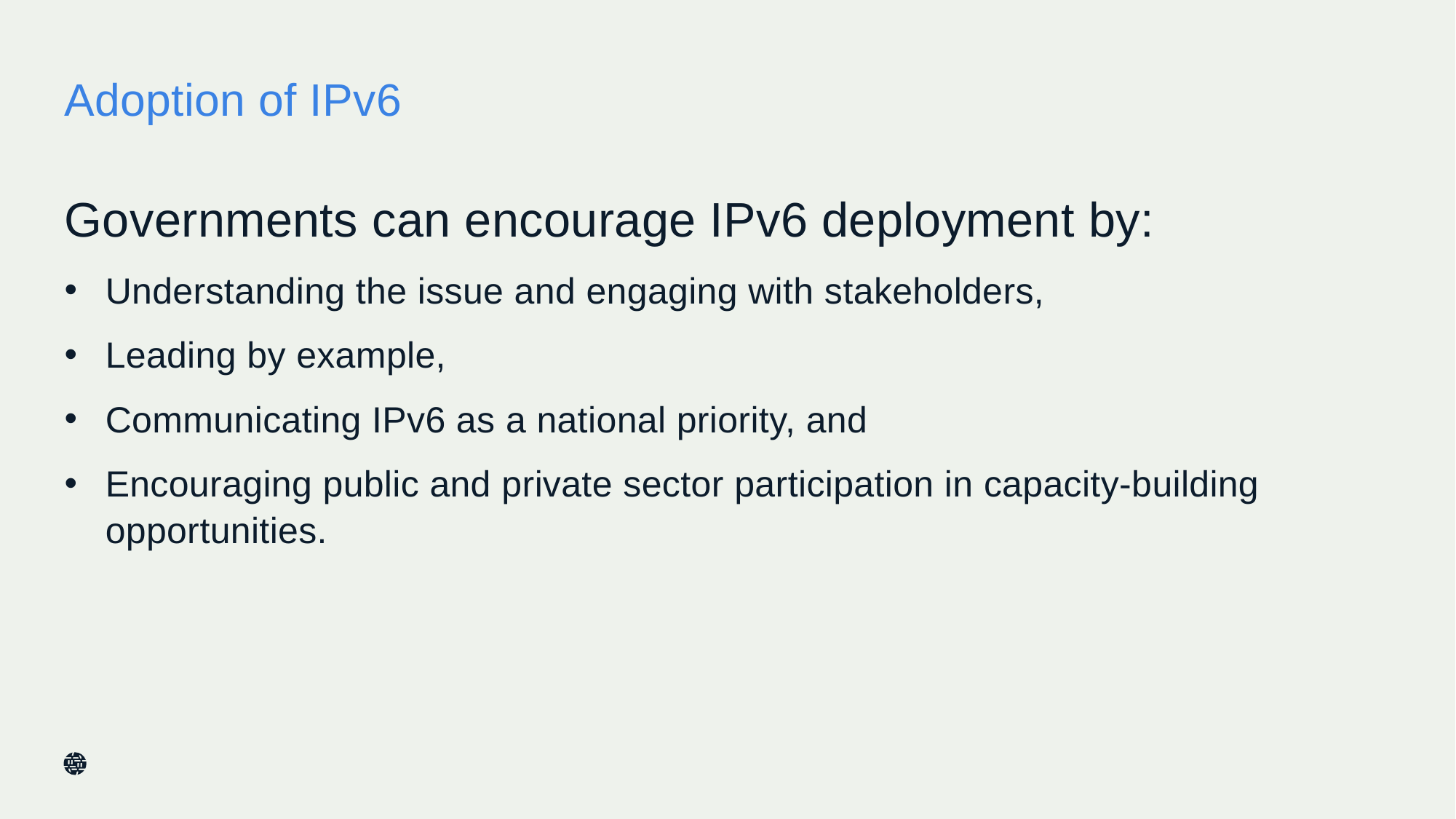

# Adoption of IPv6
Governments can encourage IPv6 deployment by:
Understanding the issue and engaging with stakeholders,
Leading by example,
Communicating IPv6 as a national priority, and
Encouraging public and private sector participation in capacity-building opportunities.